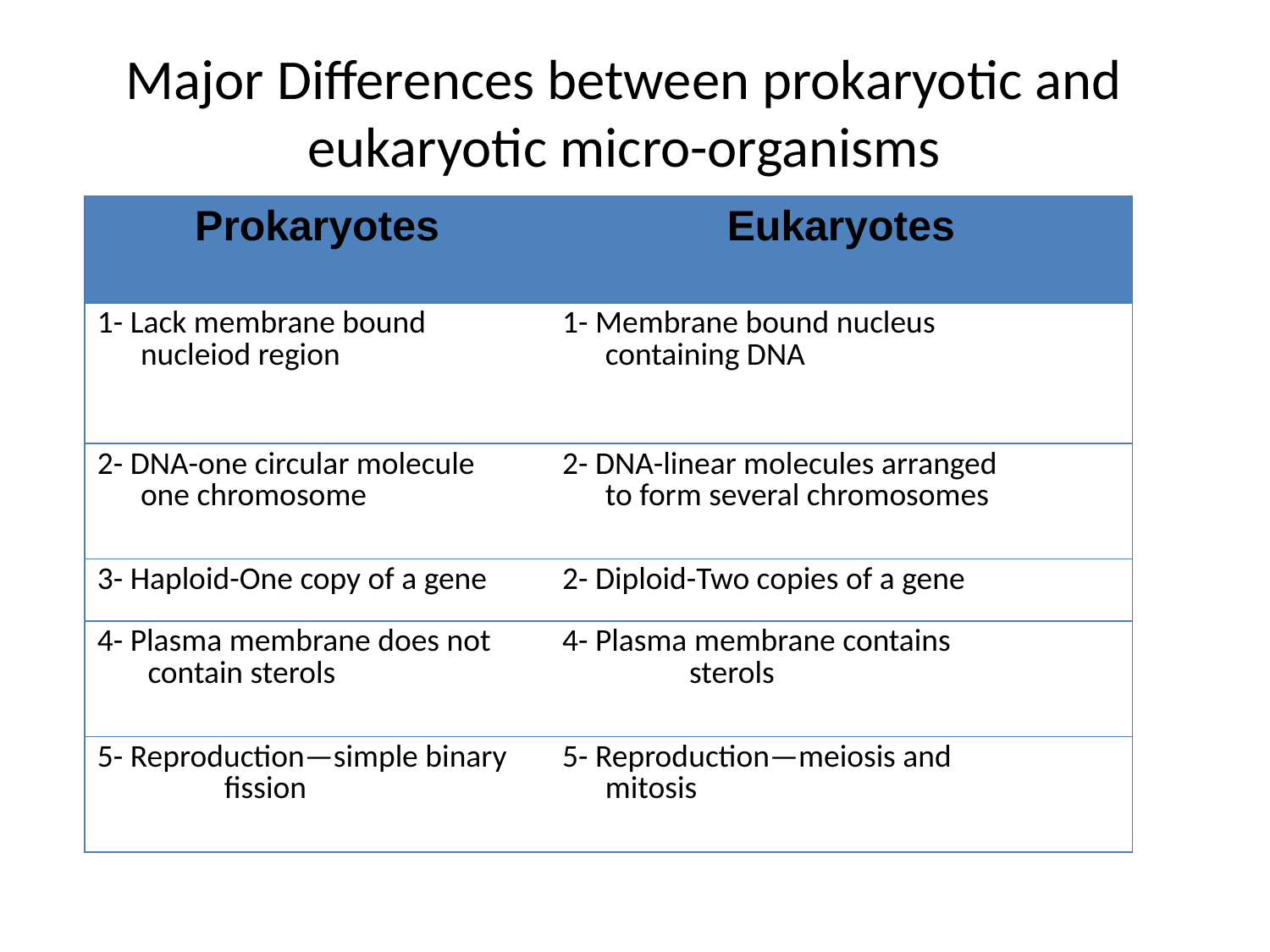

Major Differences between prokaryotic and eukaryotic micro-organisms
| Prokaryotes | Eukaryotes |
| --- | --- |
| 1- Lack membrane bound nucleiod region | 1- Membrane bound nucleus containing DNA |
| 2- DNA-one circular molecule one chromosome | 2- DNA-linear molecules arranged to form several chromosomes |
| 3- Haploid-One copy of a gene | 2- Diploid-Two copies of a gene |
| 4- Plasma membrane does not contain sterols | 4- Plasma membrane contains sterols |
| 5- Reproduction—simple binary fission | 5- Reproduction—meiosis and mitosis |